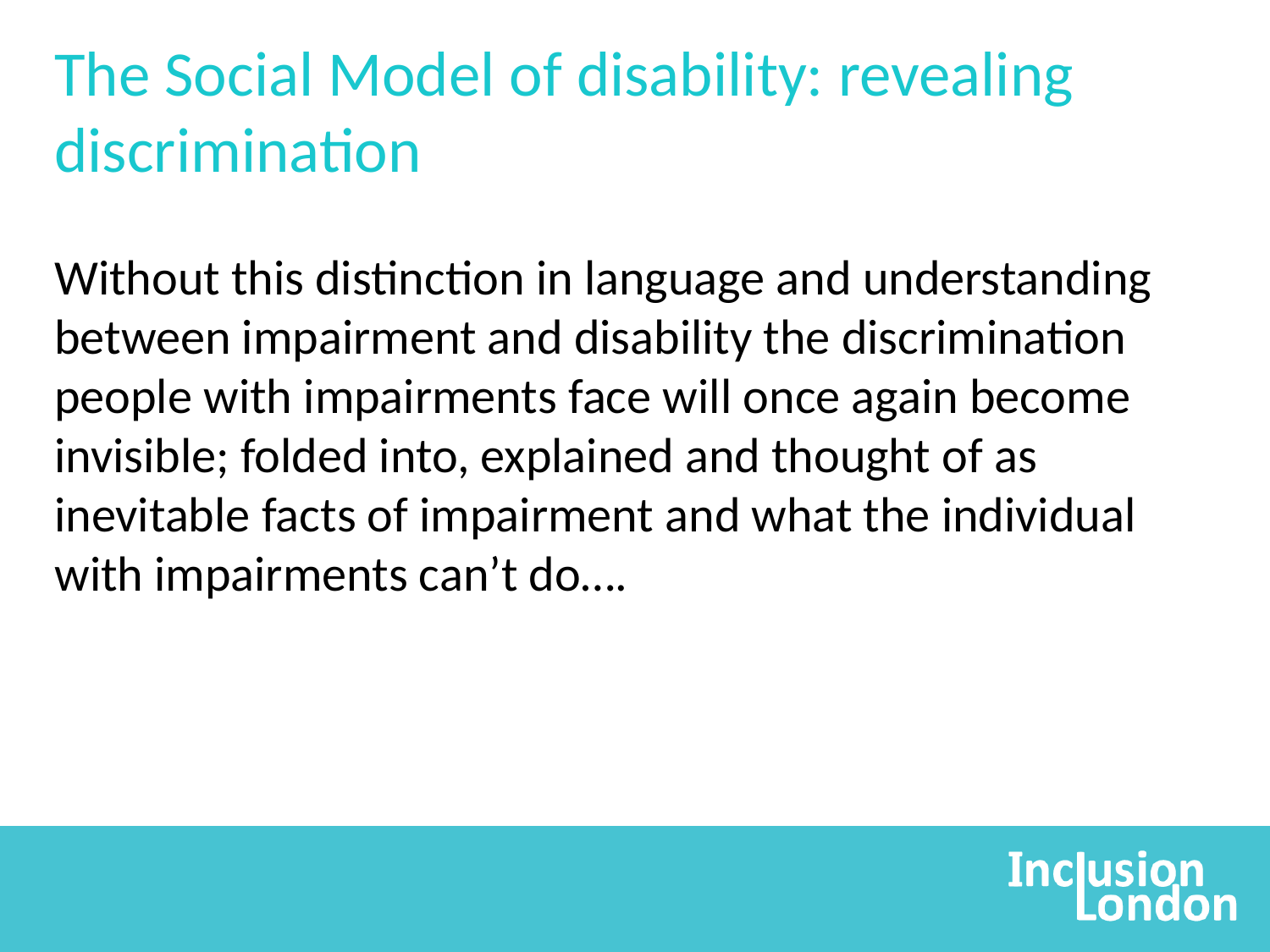

The Social Model of disability: revealing discrimination
Without this distinction in language and understanding between impairment and disability the discrimination people with impairments face will once again become invisible; folded into, explained and thought of as inevitable facts of impairment and what the individual with impairments can’t do….